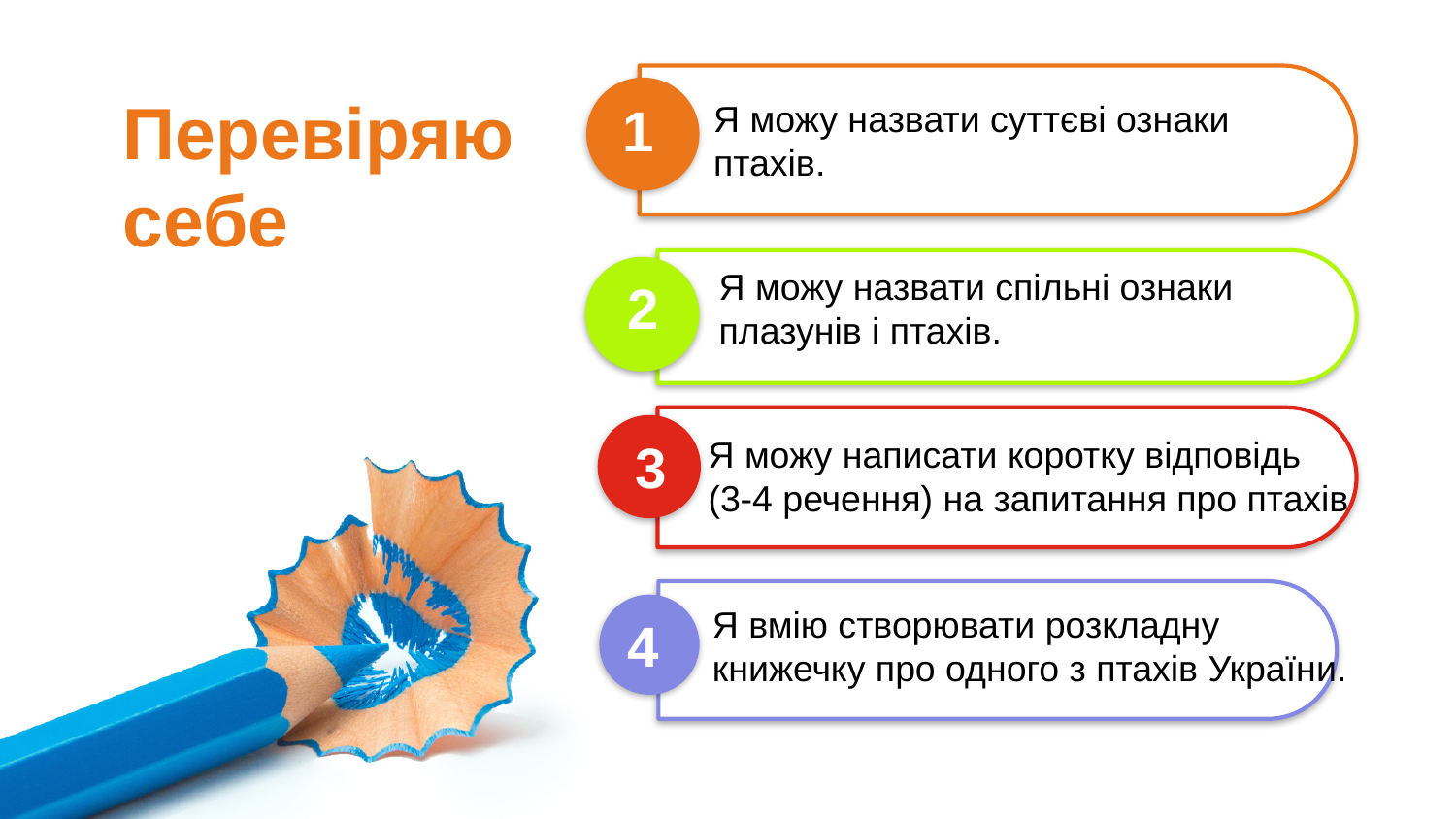

Перевіряю себе

1
Я можу назвати суттєві ознаки
птахів.

Я можу назвати спільні ознаки
плазунів і птахів.
2

Я можу написати коротку відповідь
(3-4 речення) на запитання про птахів
3

Я вмію створювати розкладну
книжечку про одного з птахів України.

4